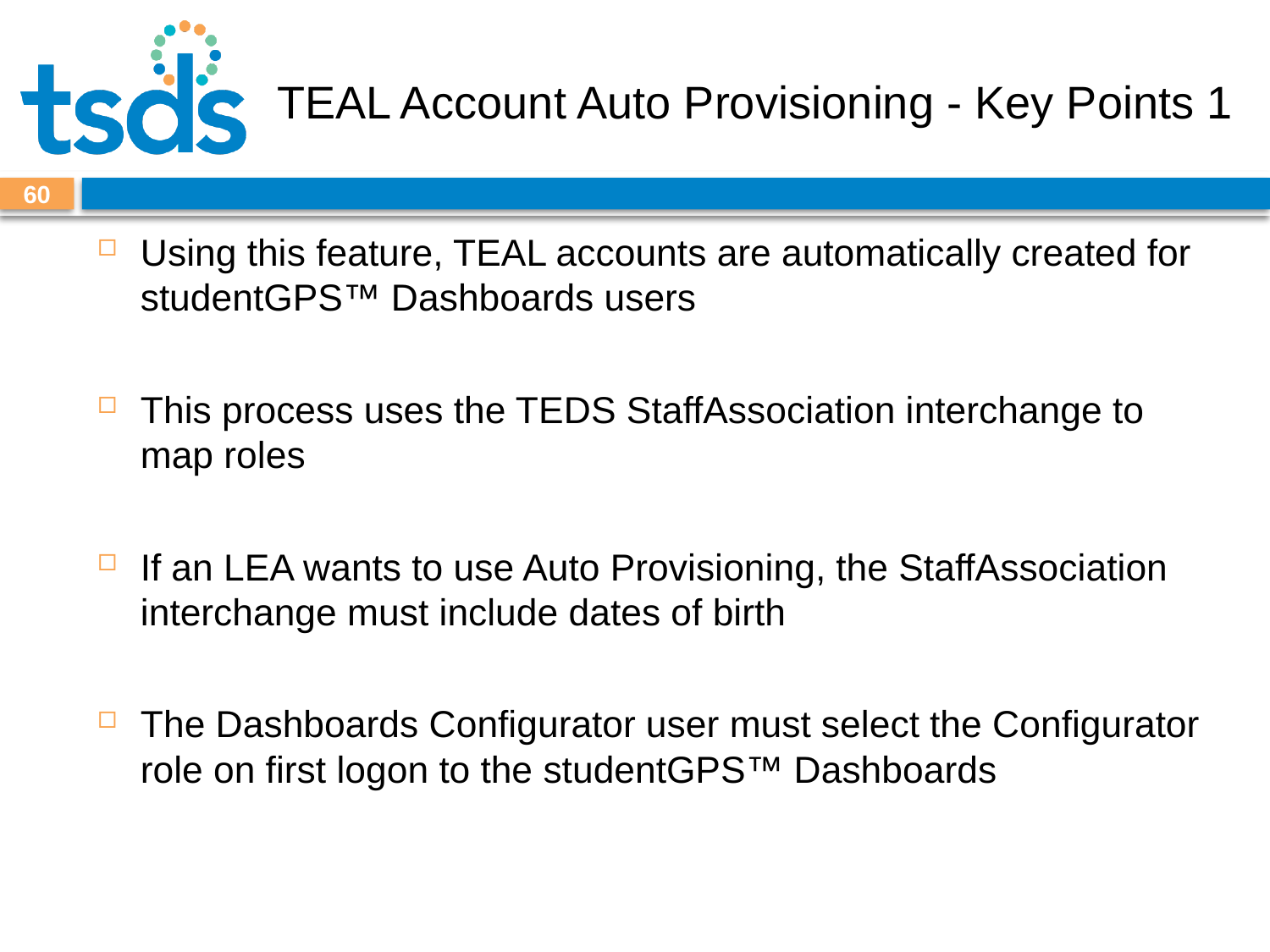

# TEAL Account Auto Provisioning - Key Points 1
60
Using this feature, TEAL accounts are automatically created for studentGPS™ Dashboards users

This process uses the TEDS StaffAssociation interchange to map roles

If an LEA wants to use Auto Provisioning, the StaffAssociation interchange must include dates of birth

The Dashboards Configurator user must select the Configurator role on first logon to the studentGPS™ Dashboards